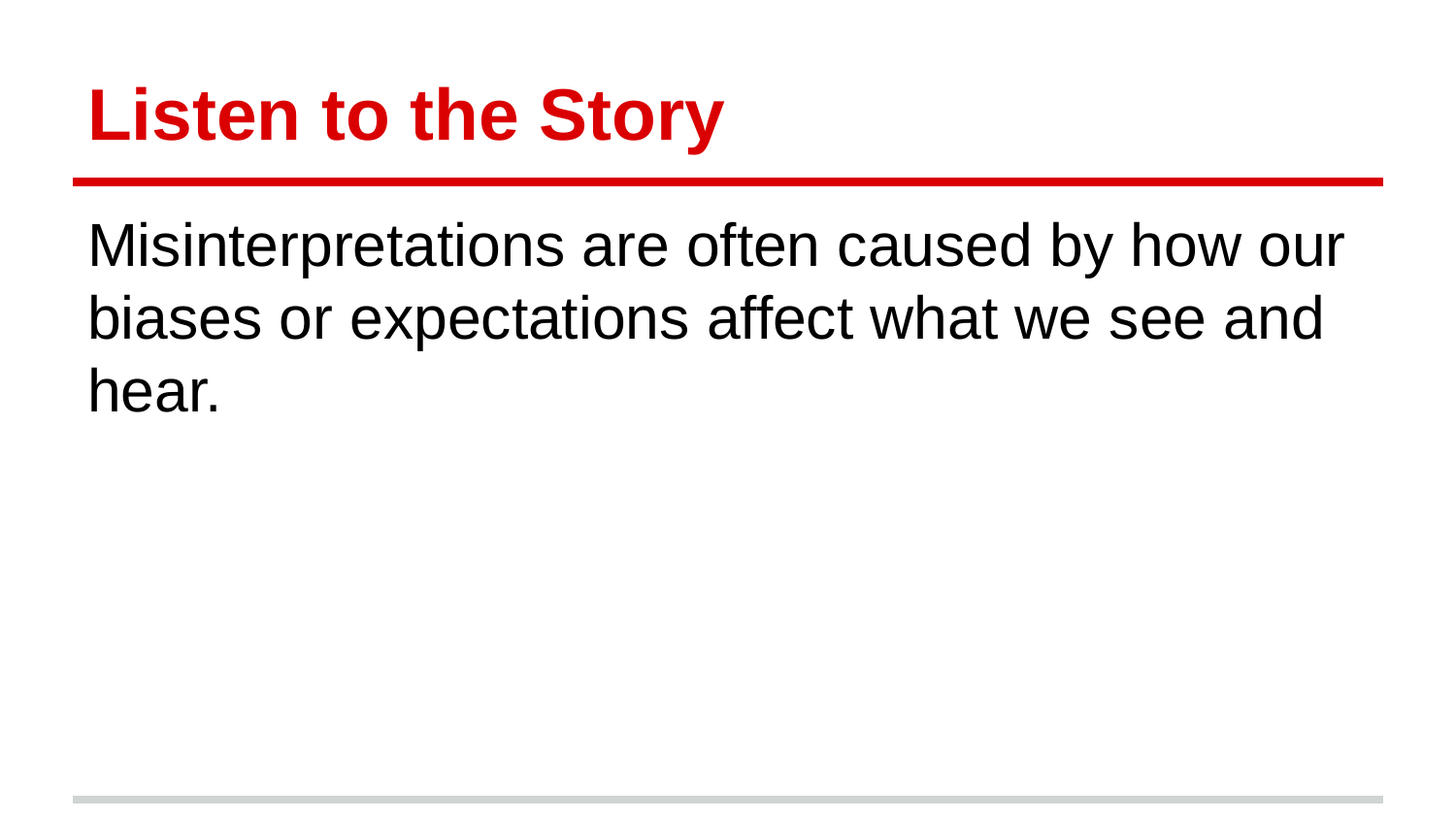

# Listen to the Story
Misinterpretations are often caused by how our biases or expectations affect what we see and hear.